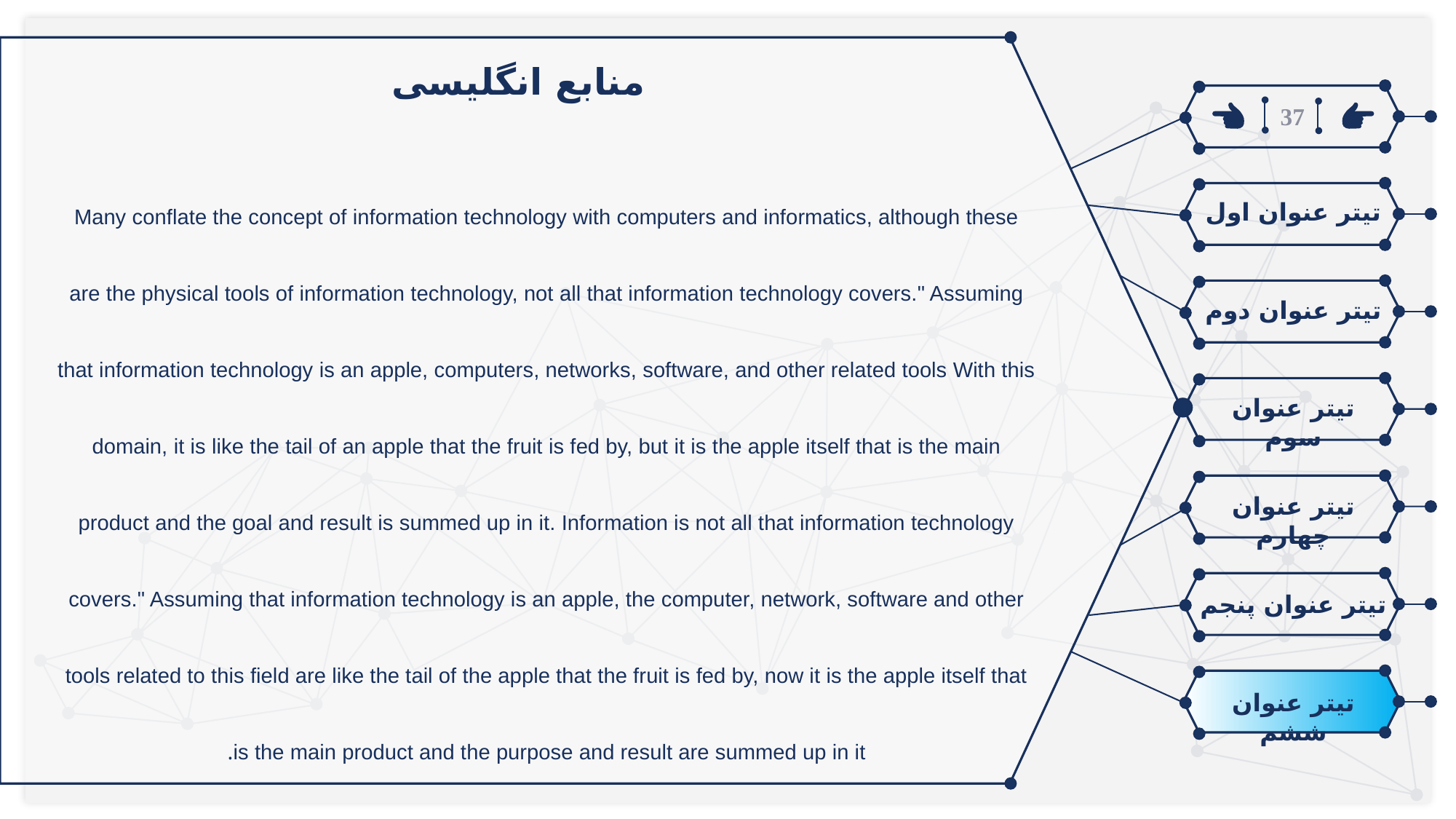

منابع انگلیسی
37

Many conflate the concept of information technology with computers and informatics, although these are the physical tools of information technology, not all that information technology covers." Assuming that information technology is an apple, computers, networks, software, and other related tools With this domain, it is like the tail of an apple that the fruit is fed by, but it is the apple itself that is the main product and the goal and result is summed up in it. Information is not all that information technology covers." Assuming that information technology is an apple, the computer, network, software and other tools related to this field are like the tail of the apple that the fruit is fed by, now it is the apple itself that is the main product and the purpose and result are summed up in it.
تیتر عنوان اول
تیتر عنوان دوم
تیتر عنوان سوم
تیتر عنوان چهارم
تیتر عنوان پنجم
تیتر عنوان ششم